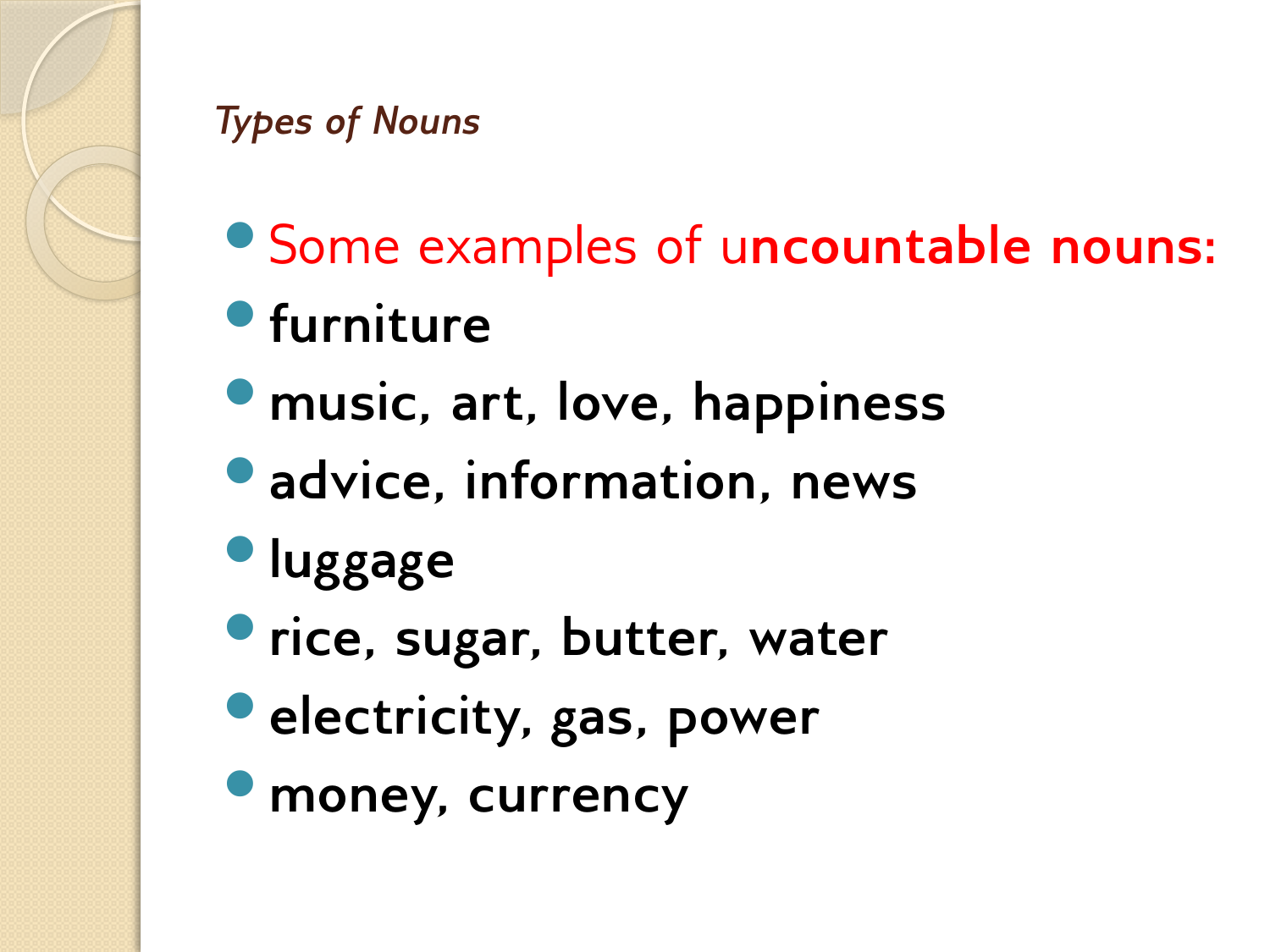

# Types of Nouns
Some examples of uncountable nouns:
furniture
music, art, love, happiness
advice, information, news
luggage
rice, sugar, butter, water
electricity, gas, power
money, currency